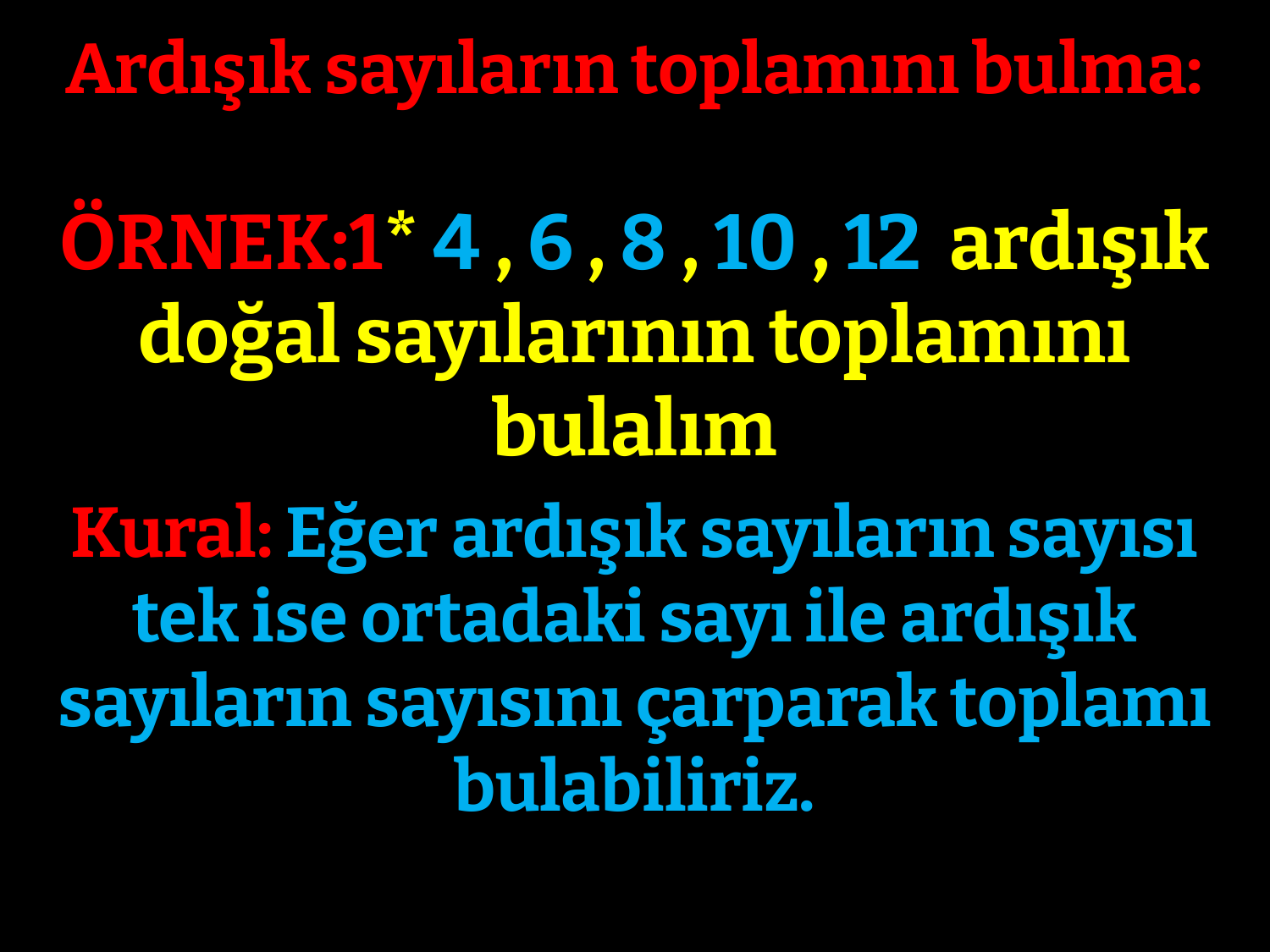

Ardışık sayıların toplamını bulma:
ÖRNEK:1* 4 , 6 , 8 , 10 , 12  ardışık doğal sayılarının toplamını bulalım
#
Kural: Eğer ardışık sayıların sayısı tek ise ortadaki sayı ile ardışık sayıların sayısını çarparak toplamı bulabiliriz.